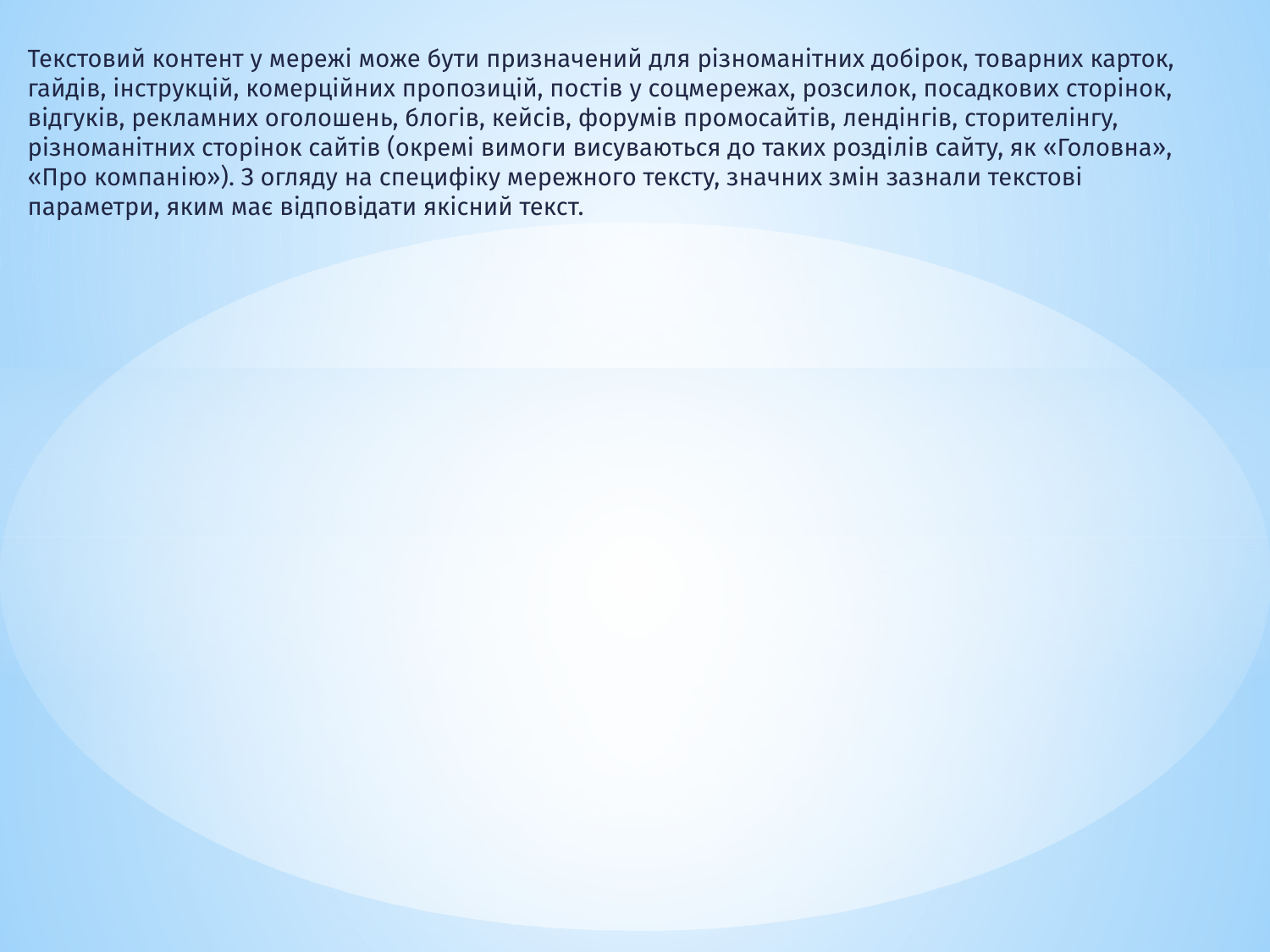

Текстовий контент у мережі може бути призначений для різноманітних добірок, товарних карток, гайдів, інструкцій, комерційних пропозицій, постів у соцмережах, розсилок, посадкових сторінок, відгуків, рекламних оголошень, блогів, кейсів, форумів промосайтів, лендінгів, сторителінгу, різноманітних сторінок сайтів (окремі вимоги висуваються до таких розділів сайту, як «Головна», «Про компанію»). З огляду на специфіку мережного тексту, значних змін зазнали текстові параметри, яким має відповідати якісний текст.